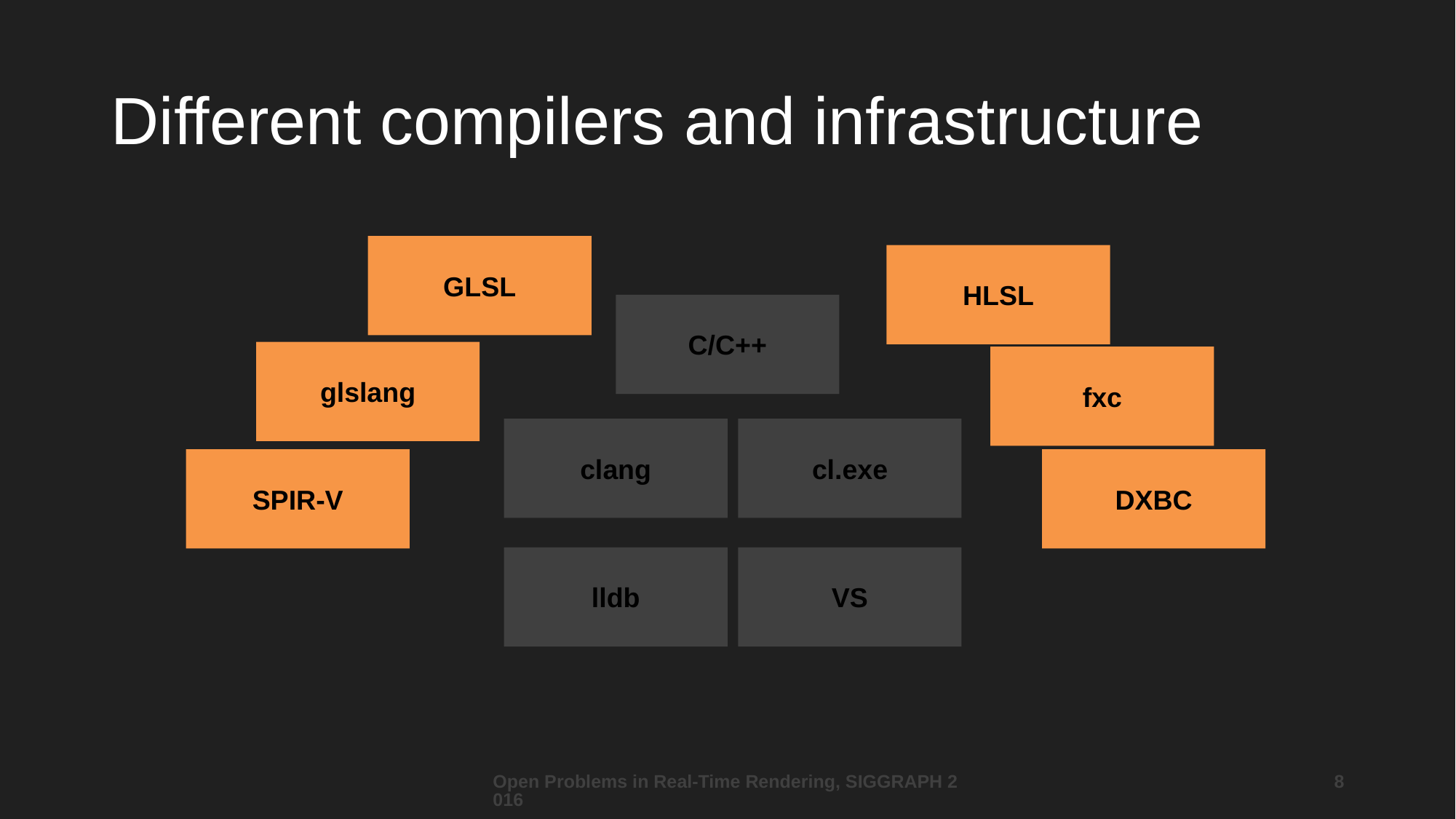

# Different compilers and infrastructure
GLSL
HLSL
C/C++
glslang
fxc
clang
cl.exe
SPIR-V
DXBC
lldb
VS
Open Problems in Real-Time Rendering, SIGGRAPH 2016
8